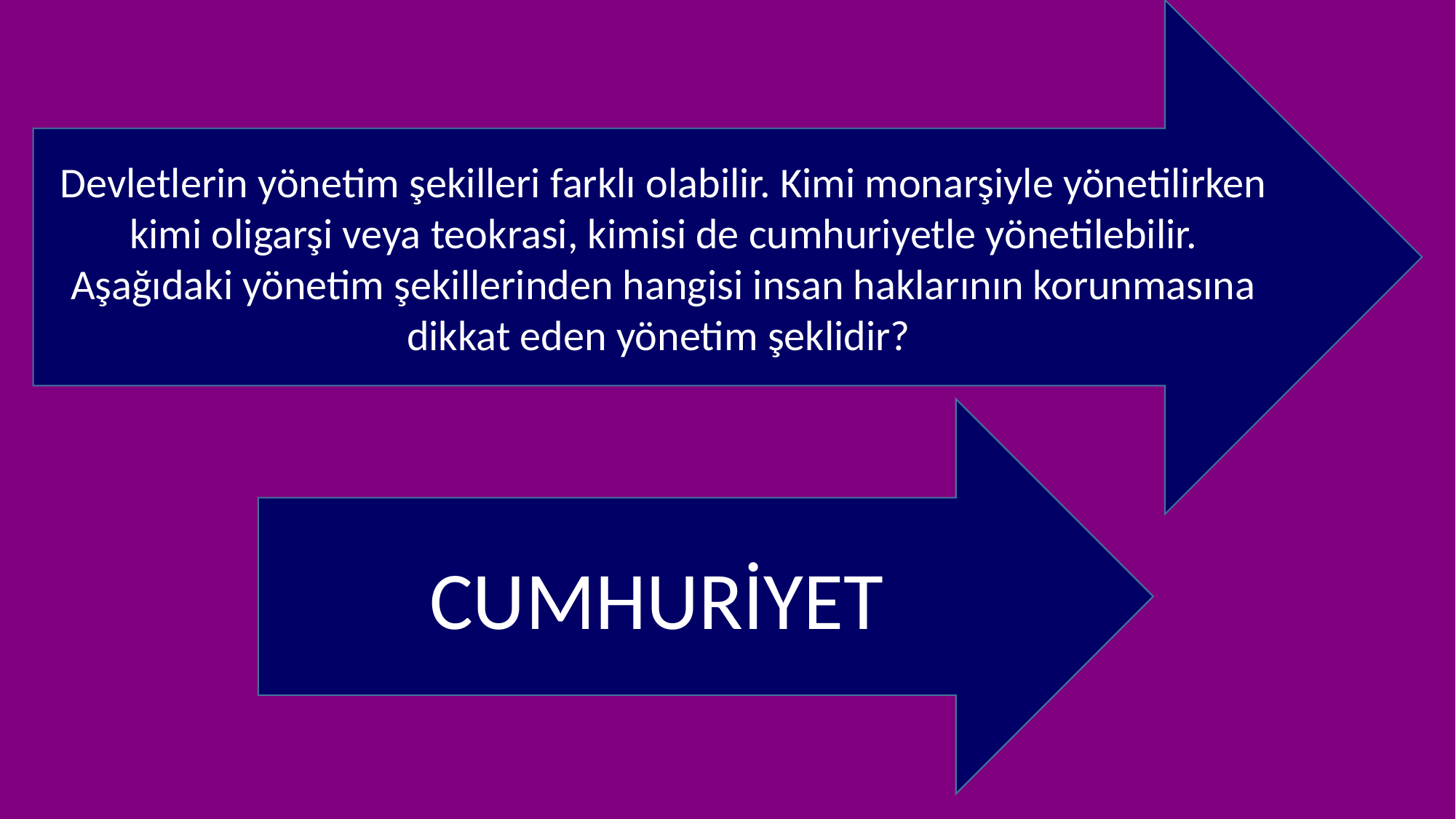

Devletlerin yönetim şekilleri farklı olabilir. Kimi monarşiyle yönetilirken kimi oligarşi veya teok­rasi, kimisi de cumhuriyetle yönetilebilir. Aşağıdaki yönetim şekillerinden hangisi insan haklarının korunmasına dikkat eden yönetim şeklidir?

CUMHURİYET